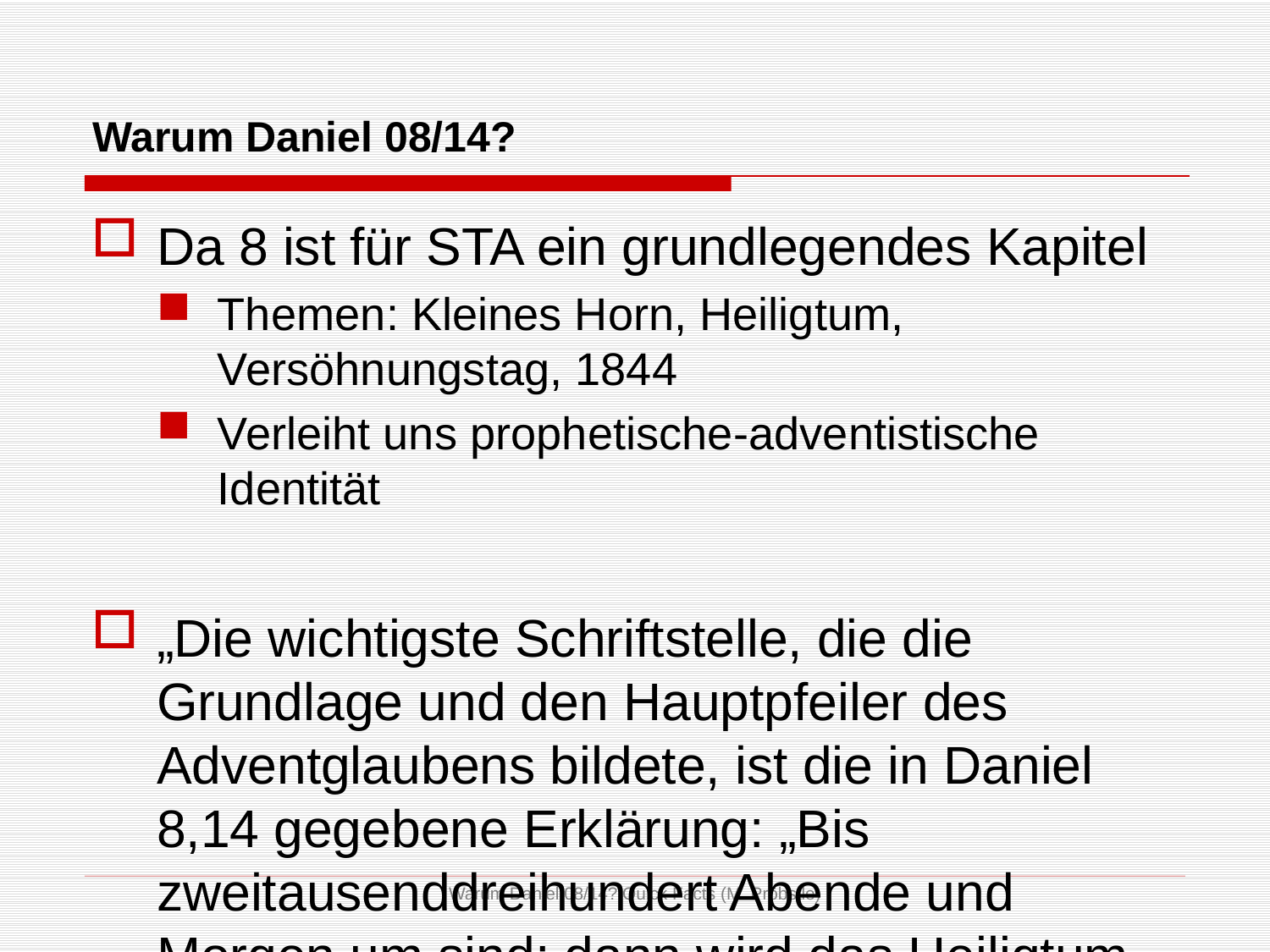

# Warum Daniel 08/14?
Da 8 ist für STA ein grundlegendes Kapitel
Themen: Kleines Horn, Heiligtum, Versöhnungstag, 1844
Verleiht uns prophetische-adventistische Identität

„Die wichtigste Schriftstelle, die die Grundlage und den Hauptpfeiler des Adventglaubens bildete, ist die in Daniel 8,14 gegebene Erklärung: „Bis zweitausenddreihundert Abende und Morgen um sind; dann wird das Heiligtum wieder geweiht werden.“
Ellen White, Vom Schatten zum Licht, S. 411

Warum Daniel 08/14? Quick Facts (M. Pröbstle)